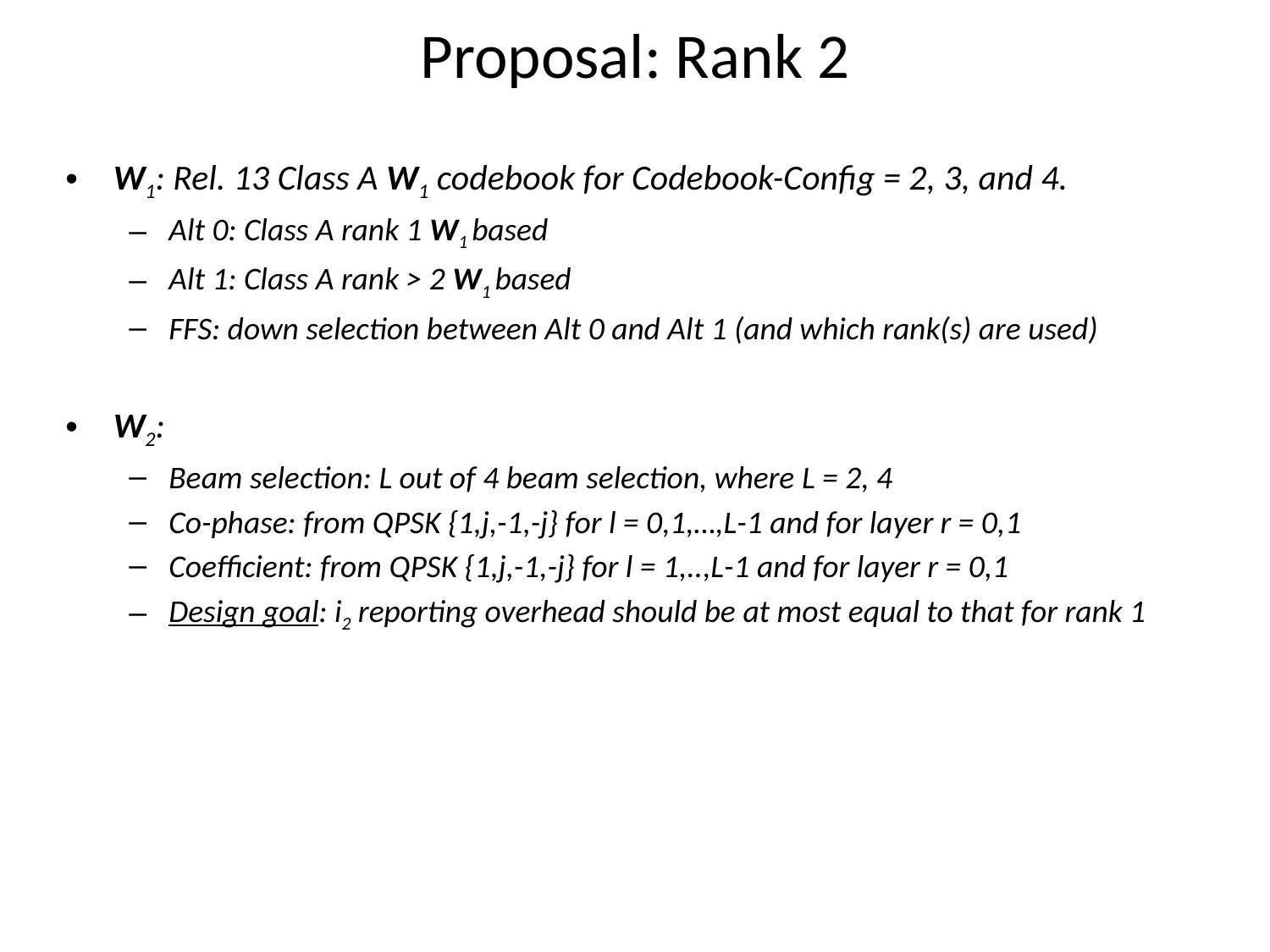

# Proposal: Rank 2
W1: Rel. 13 Class A W1 codebook for Codebook-Config = 2, 3, and 4.
Alt 0: Class A rank 1 W1 based
Alt 1: Class A rank > 2 W1 based
FFS: down selection between Alt 0 and Alt 1 (and which rank(s) are used)

W2:
Beam selection: L out of 4 beam selection, where L = 2, 4
Co-phase: from QPSK {1,j,-1,-j} for l = 0,1,…,L-1 and for layer r = 0,1
Coefficient: from QPSK {1,j,-1,-j} for l = 1,..,L-1 and for layer r = 0,1
Design goal: i2 reporting overhead should be at most equal to that for rank 1